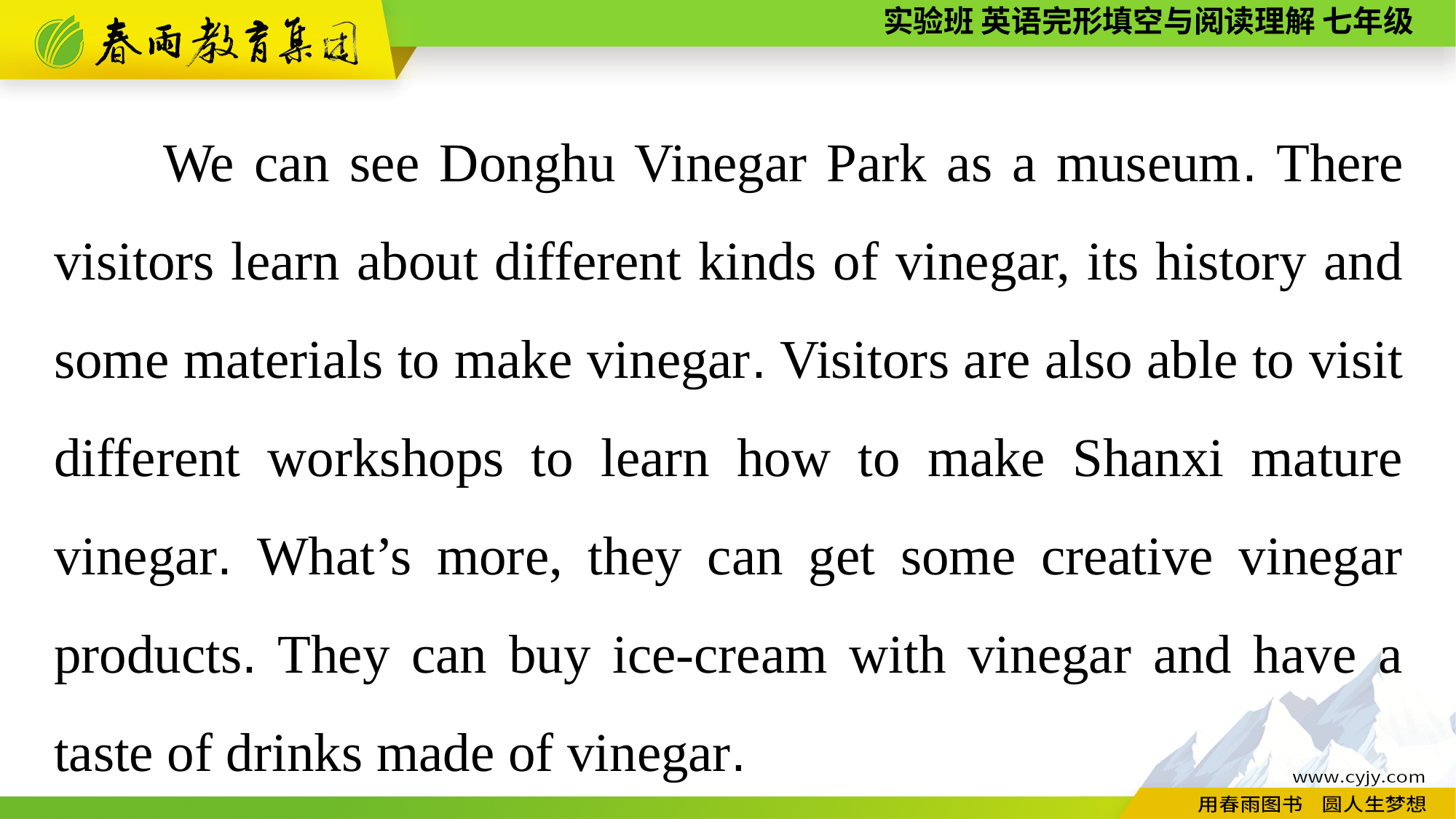

We can see Donghu Vinegar Park as a museum. There visitors learn about different kinds of vinegar, its history and some materials to make vinegar. Visitors are also able to visit different workshops to learn how to make Shanxi mature vinegar. What’s more, they can get some creative vinegar products. They can buy ice-cream with vinegar and have a taste of drinks made of vinegar.